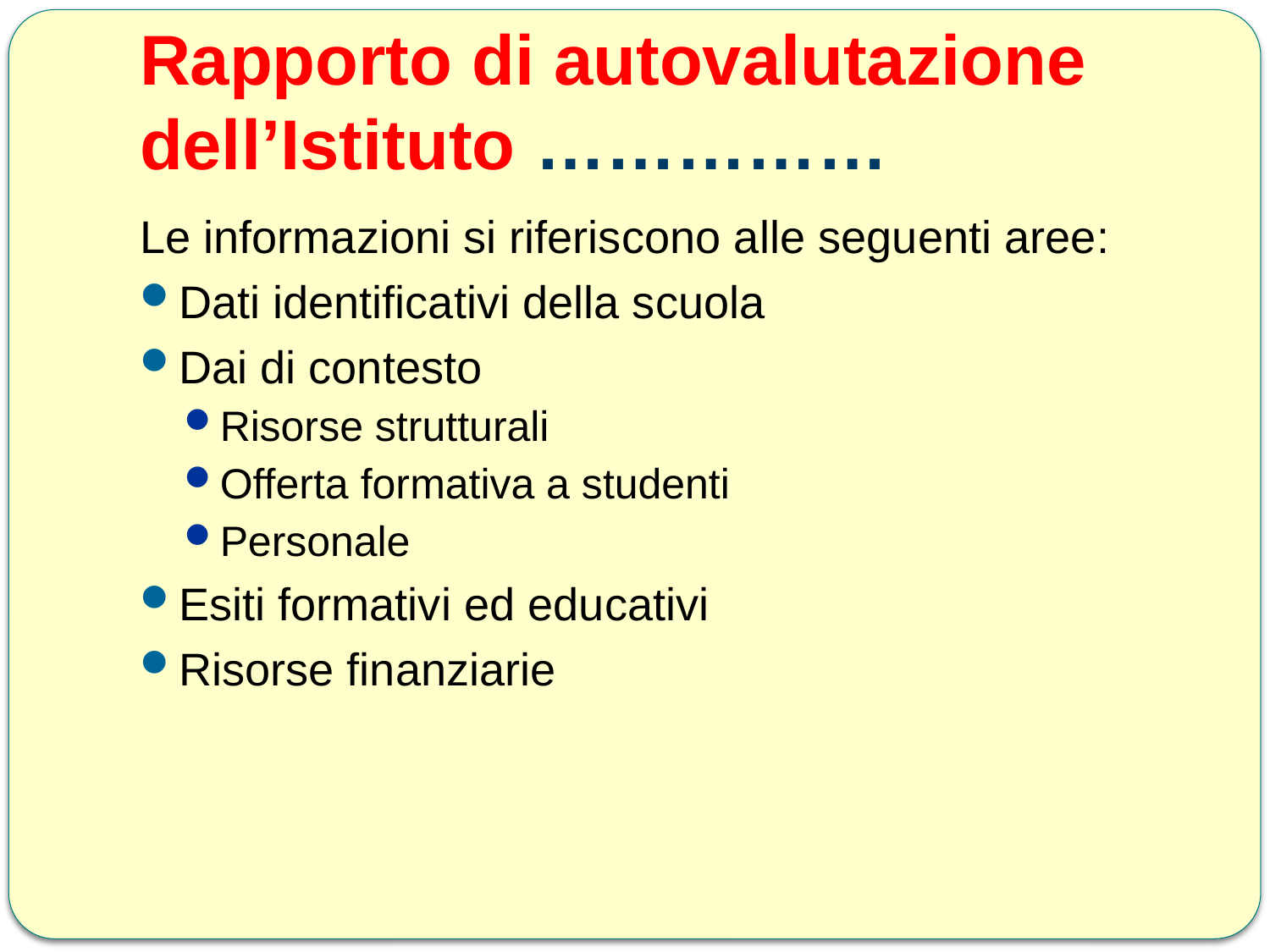

# Rapporto di autovalutazione dell’Istituto ……………
Le informazioni si riferiscono alle seguenti aree:
Dati identificativi della scuola
Dai di contesto
Risorse strutturali
Offerta formativa a studenti
Personale
Esiti formativi ed educativi
Risorse finanziarie